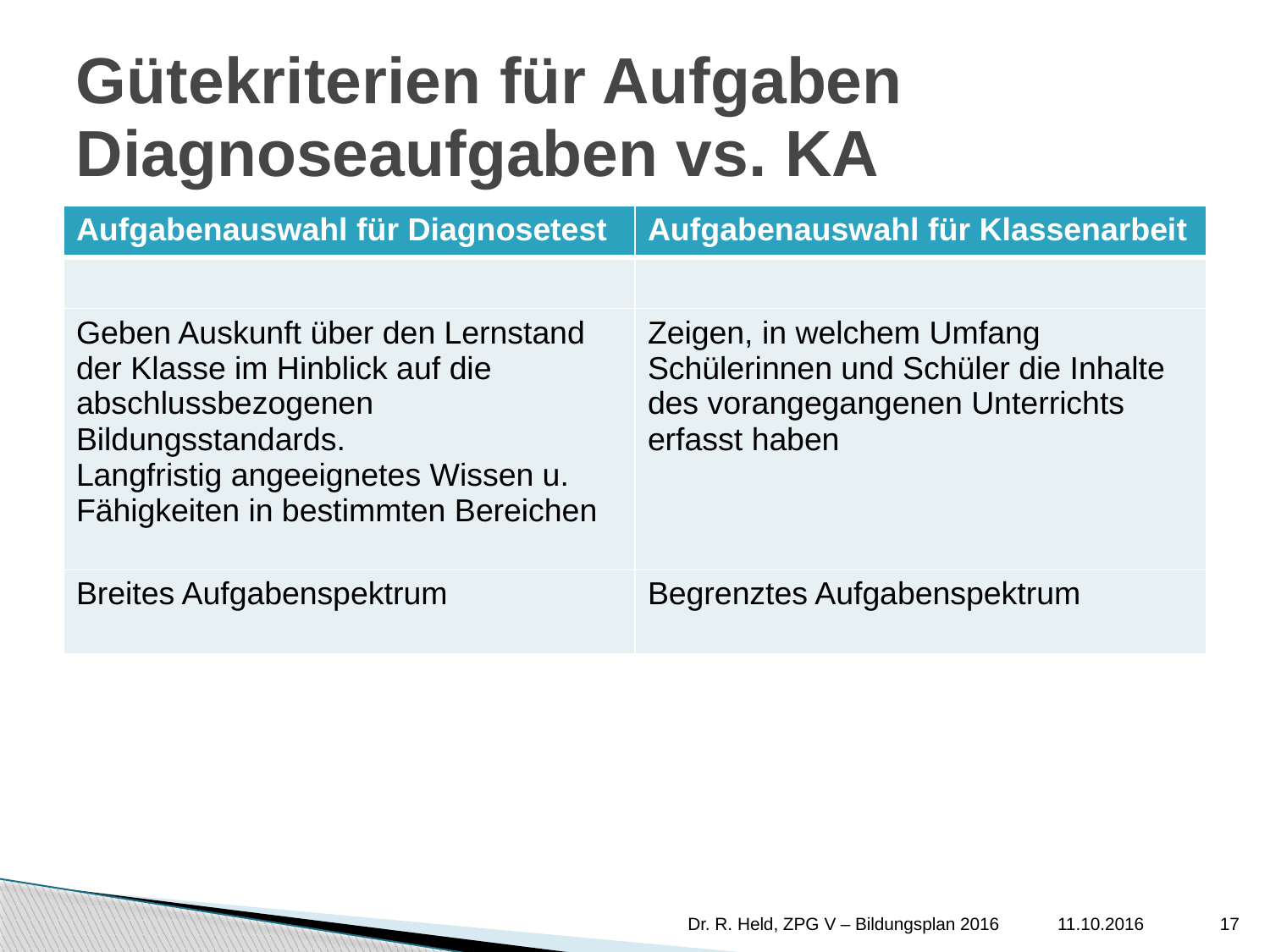

# Gütekriterien für Aufgaben Diagnoseaufgaben vs. KA
| Aufgabenauswahl für Diagnosetest | Aufgabenauswahl für Klassenarbeit |
| --- | --- |
|  |  |
| Geben Auskunft über den Lernstand der Klasse im Hinblick auf die abschlussbezogenen Bildungsstandards. Langfristig angeeignetes Wissen u. Fähigkeiten in bestimmten Bereichen | Zeigen, in welchem Umfang Schülerinnen und Schüler die Inhalte des vorangegangenen Unterrichts erfasst haben |
| Breites Aufgabenspektrum | Begrenztes Aufgabenspektrum |
11.10.2016
17
Dr. R. Held, ZPG V – Bildungsplan 2016